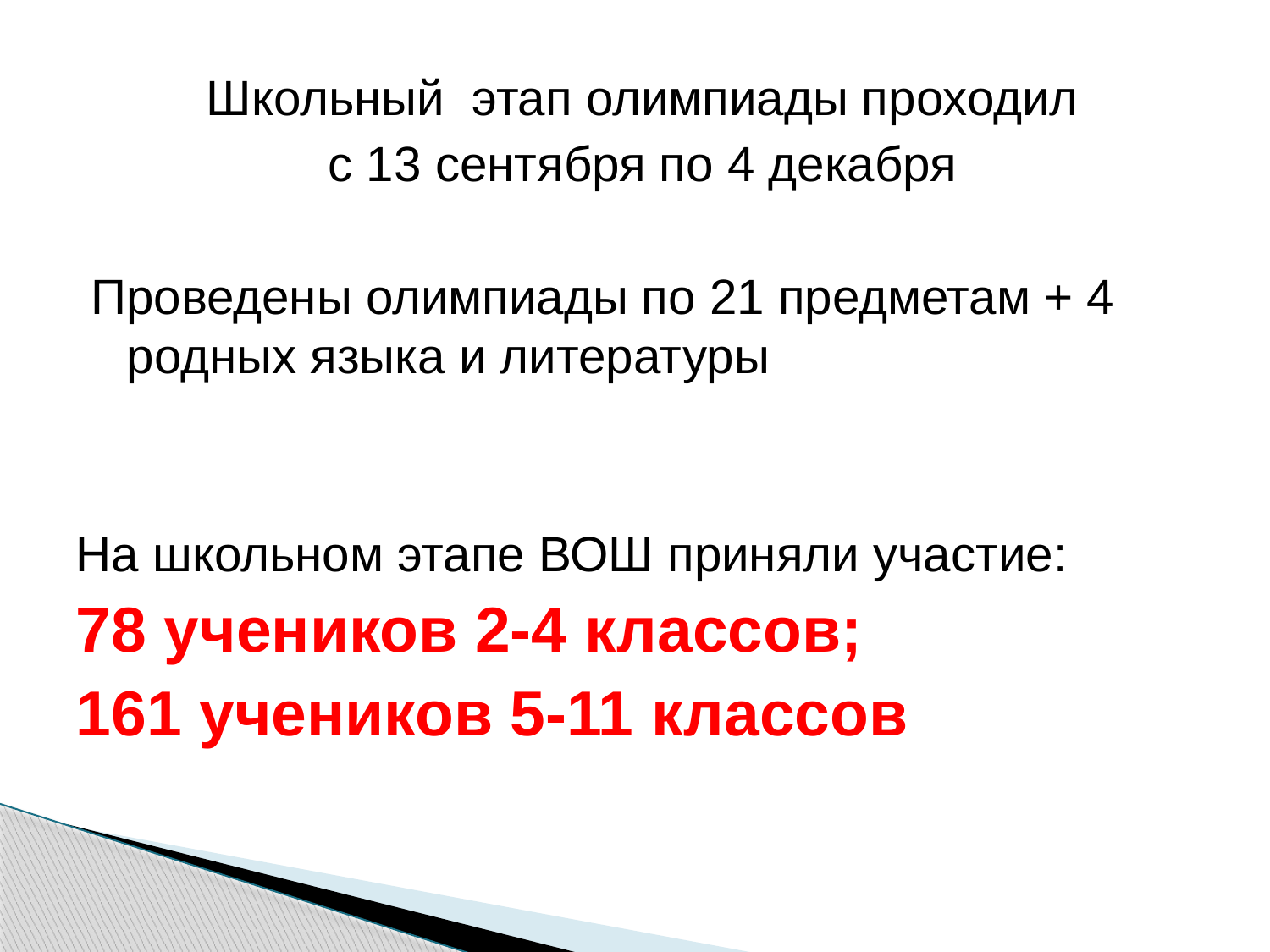

Школьный  этап олимпиады проходил
с 13 сентября по 4 декабря

Проведены олимпиады по 21 предметам + 4 родных языка и литературы

На школьном этапе ВОШ приняли участие:
78 учеников 2-4 классов;
161 учеников 5-11 классов